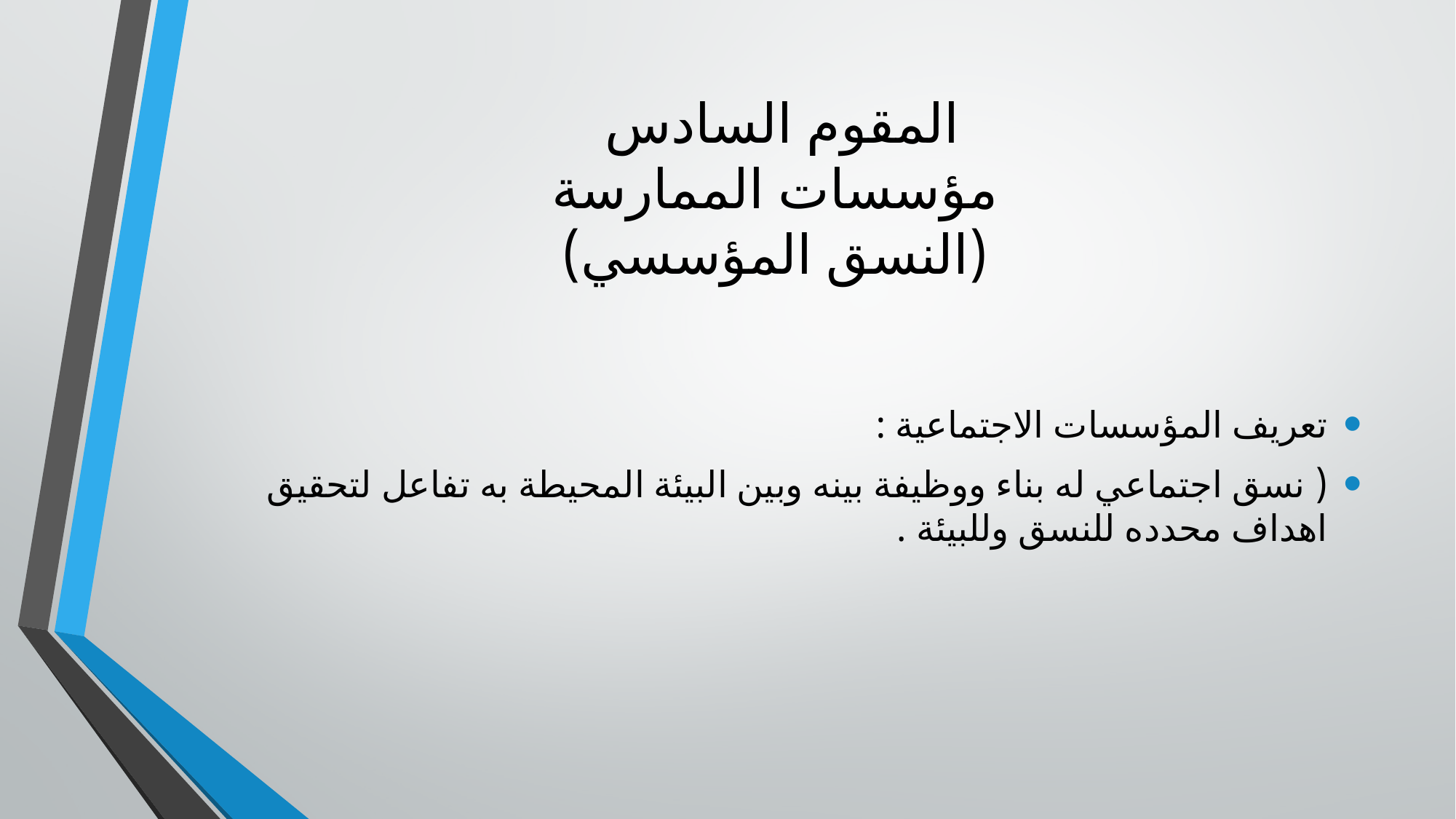

# المقوم السادس مؤسسات الممارسة (النسق المؤسسي)
تعريف المؤسسات الاجتماعية :
( نسق اجتماعي له بناء ووظيفة بينه وبين البيئة المحيطة به تفاعل لتحقيق اهداف محدده للنسق وللبيئة .